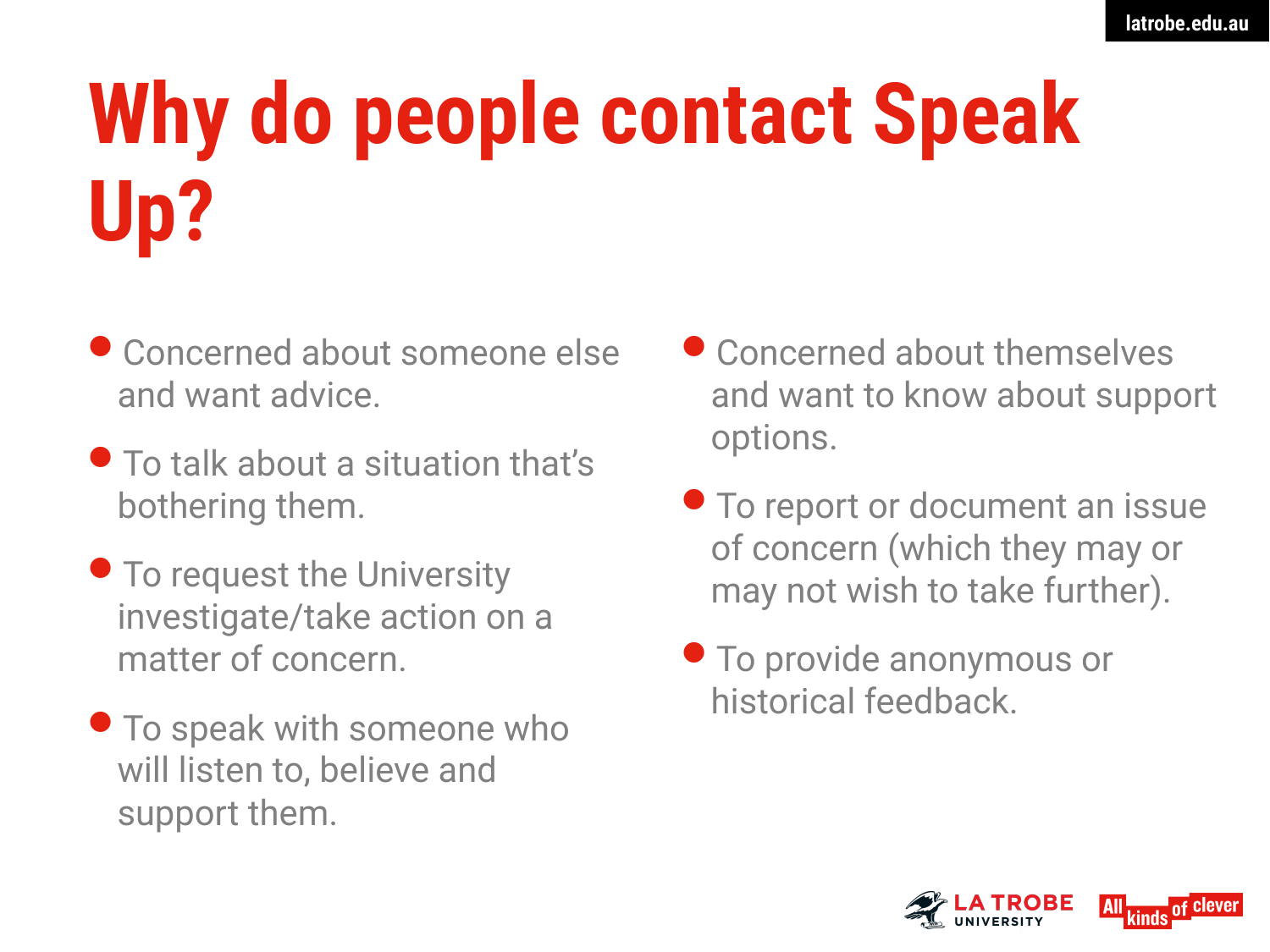

# Why do people contact Speak Up?
Concerned about someone else and want advice.
To talk about a situation that’s bothering them.
To request the University investigate/take action on a matter of concern.
To speak with someone who will listen to, believe and support them.

Concerned about themselves and want to know about support options.
To report or document an issue of concern (which they may or may not wish to take further).
To provide anonymous or historical feedback.